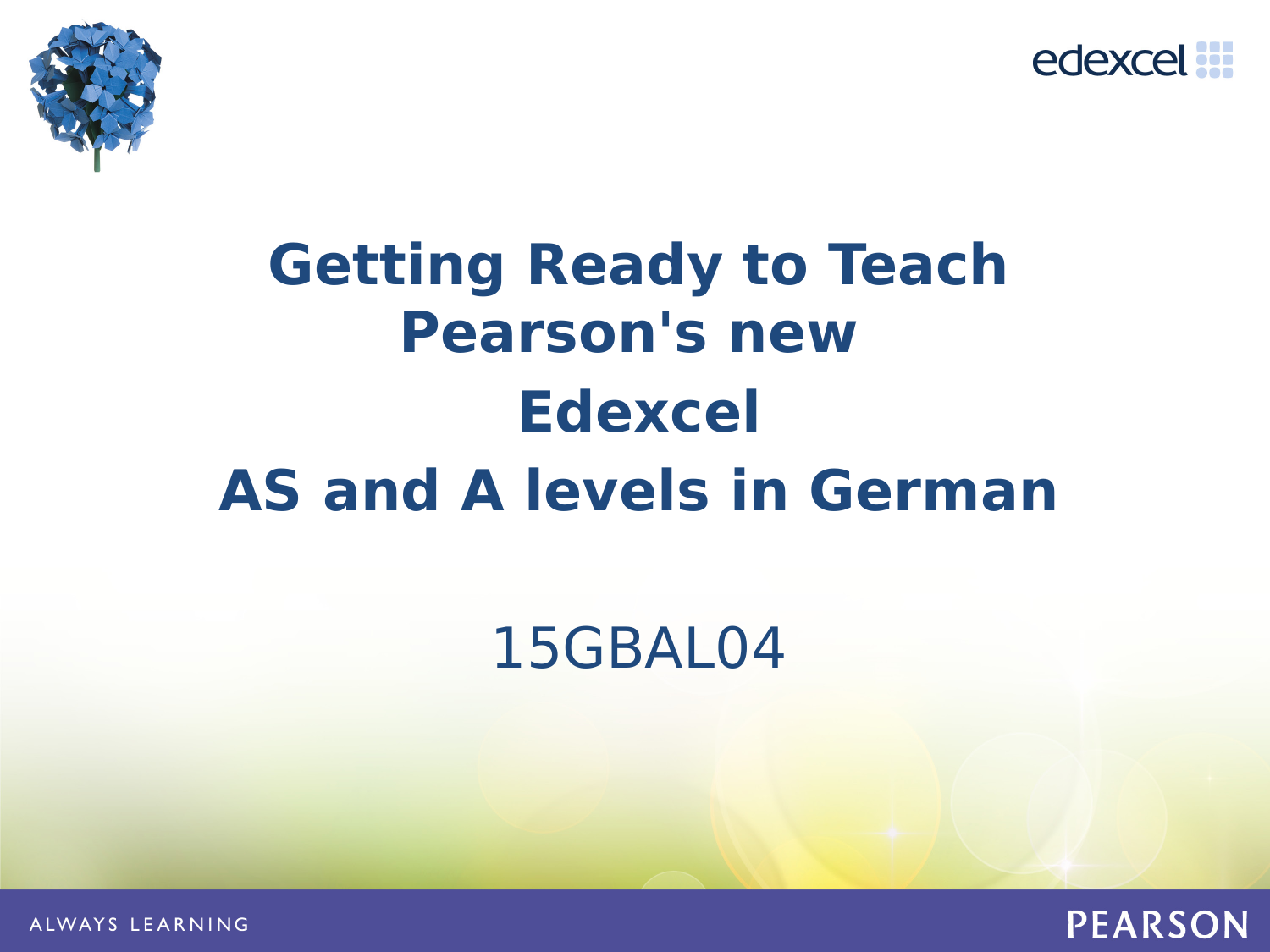

Getting Ready to Teach Pearson's new
Edexcel
AS and A levels in German

15GBAL04